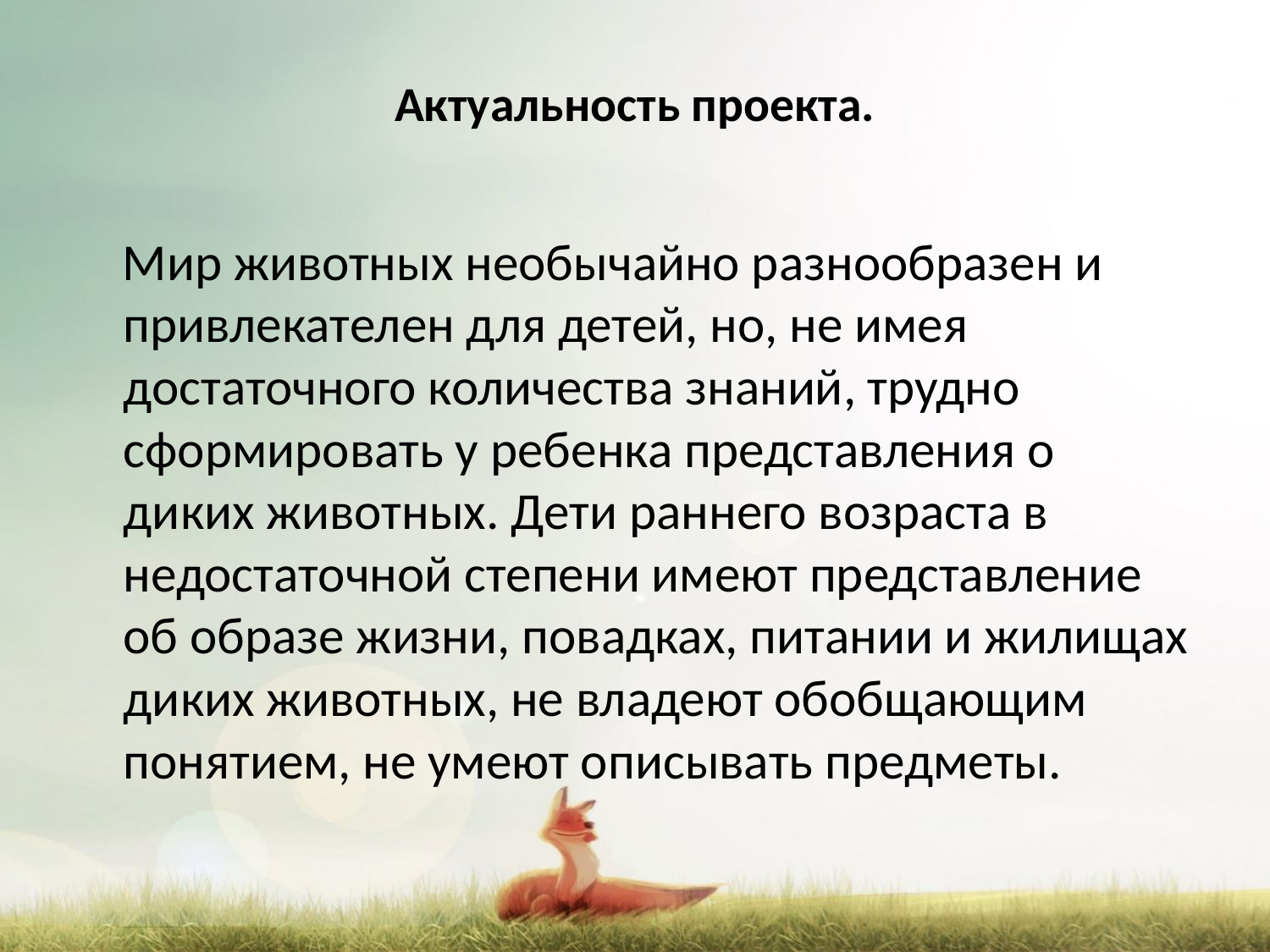

# Актуальность проекта.
    Мир животных необычайно разнообразен и привлекателен для детей, но, не имея достаточного количества знаний, трудно сформировать у ребенка представления о диких животных. Дети раннего возраста в недостаточной степени имеют представление об образе жизни, повадках, питании и жилищах диких животных, не владеют обобщающим понятием, не умеют описывать предметы.